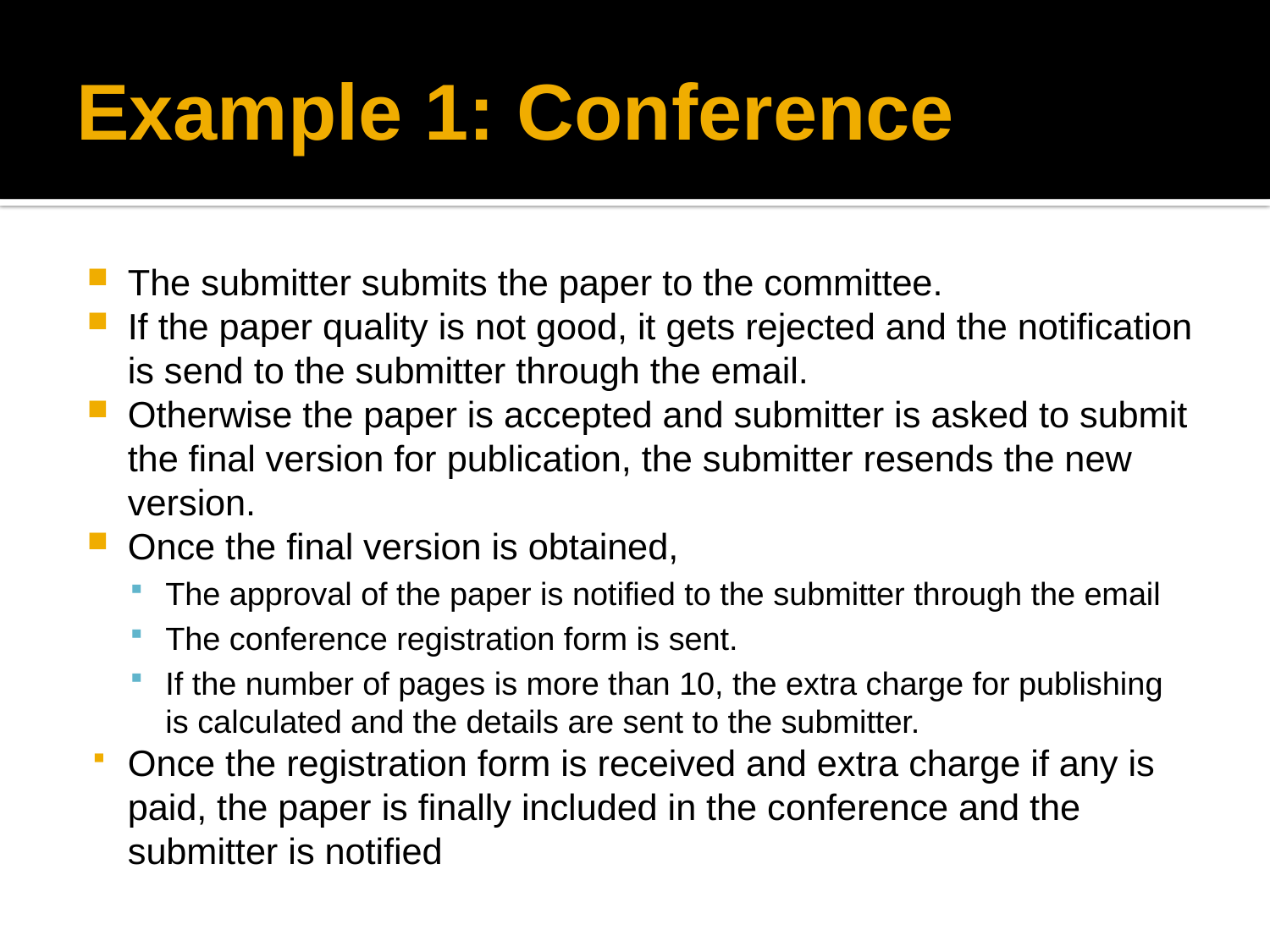

# Example 1: Conference
The submitter submits the paper to the committee.
If the paper quality is not good, it gets rejected and the notification is send to the submitter through the email.
Otherwise the paper is accepted and submitter is asked to submit the final version for publication, the submitter resends the new version.
Once the final version is obtained,
The approval of the paper is notified to the submitter through the email
The conference registration form is sent.
If the number of pages is more than 10, the extra charge for publishing is calculated and the details are sent to the submitter.
Once the registration form is received and extra charge if any is paid, the paper is finally included in the conference and the submitter is notified